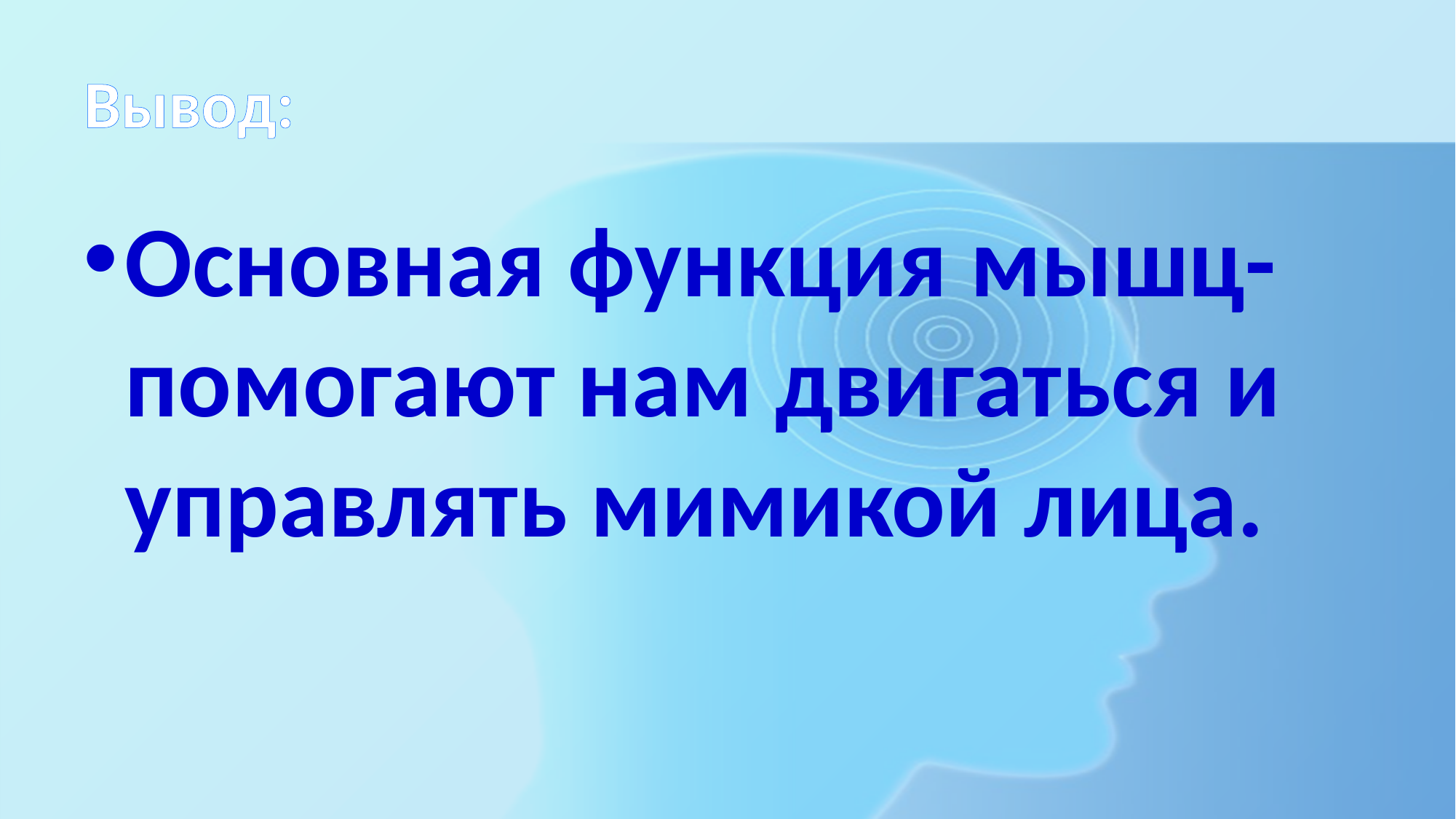

# Вывод:
Основная функция мышц- помогают нам двигаться и управлять мимикой лица.